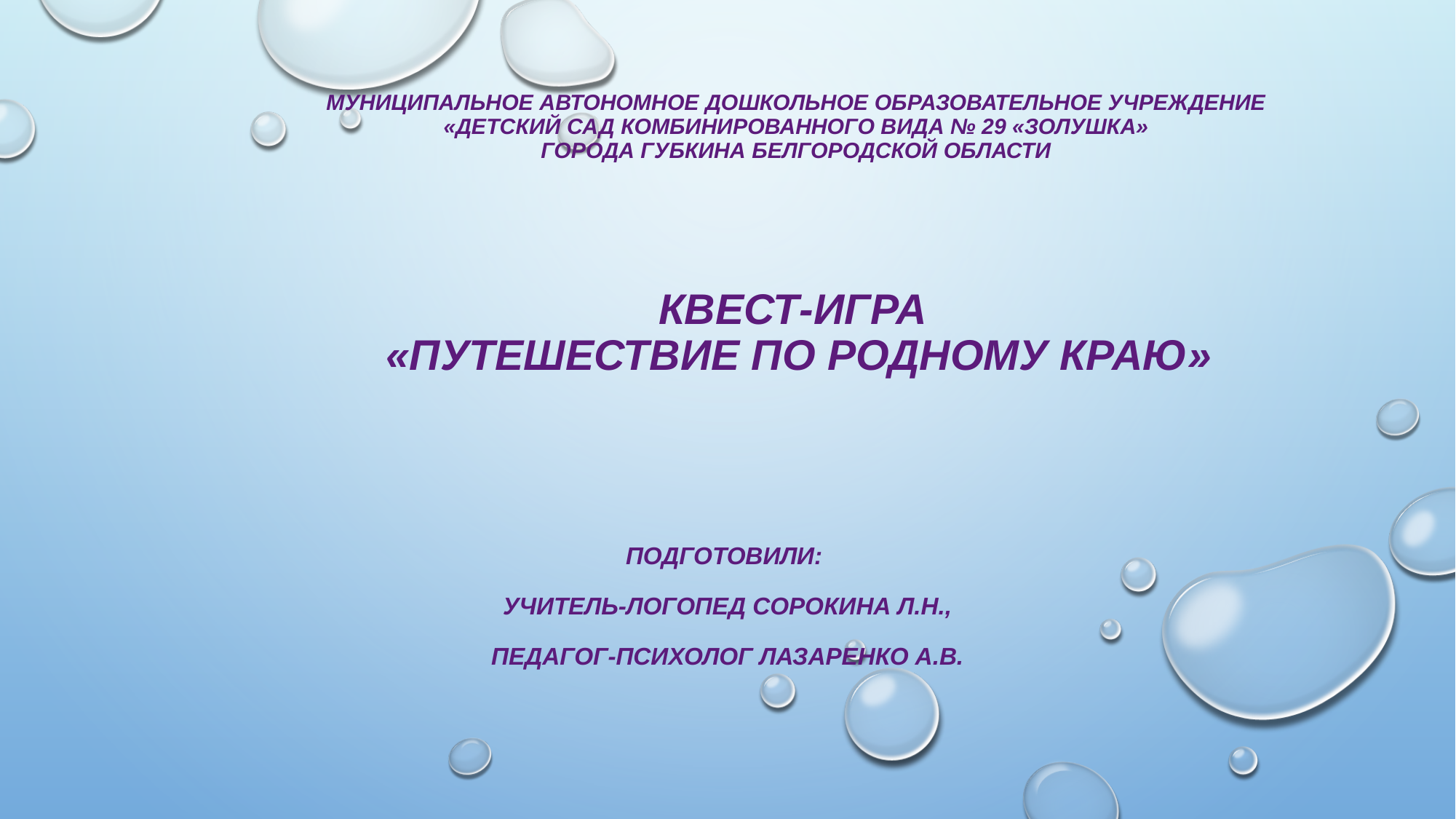

# Муниципальное автономное дошкольное образовательное учреждение «Детский сад комбинированного вида № 29 «Золушка» города губкина белгородской области Квест-игра «Путешествие по родному краю»
Подготовили:
Учитель-логопед Сорокина Л.Н.,
Педагог-психолог Лазаренко А.В.